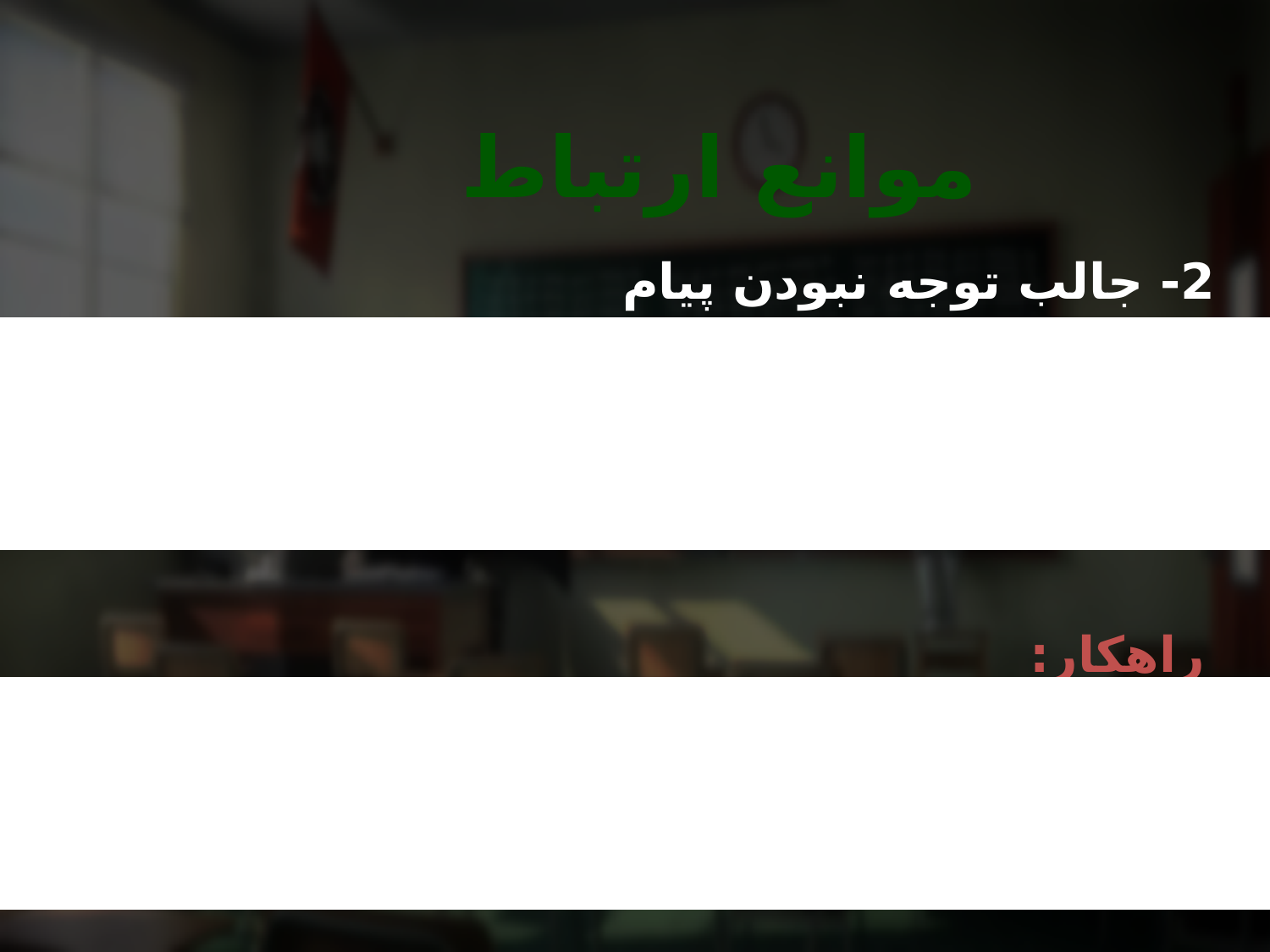

موانع ارتباط
2- جالب توجه نبودن پیام
اگر پیام بر اساس زمینه علمی، علایق، انگیزه ها و به طور کل بر اساس نیاز مخاطب نباشد به خوبی دریافت نخواهد شد.

راهکار:
معلم بایستی در کلاس درس نسبت به علایق، گرایش ها و نیازهای  دانش آموزان آگاهی داشته باشد